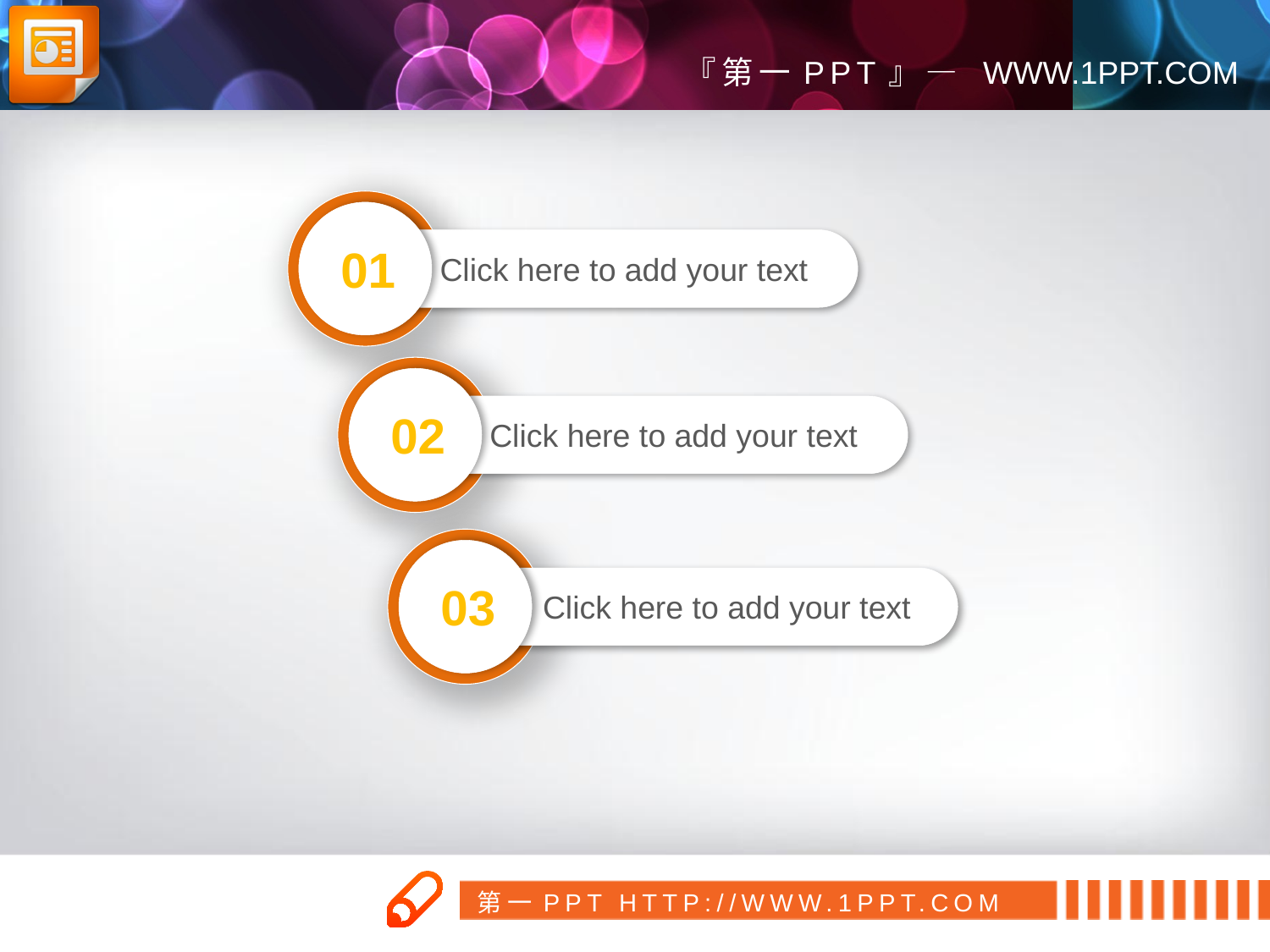

01
Click here to add your text

02
Click here to add your text

03
Click here to add your text